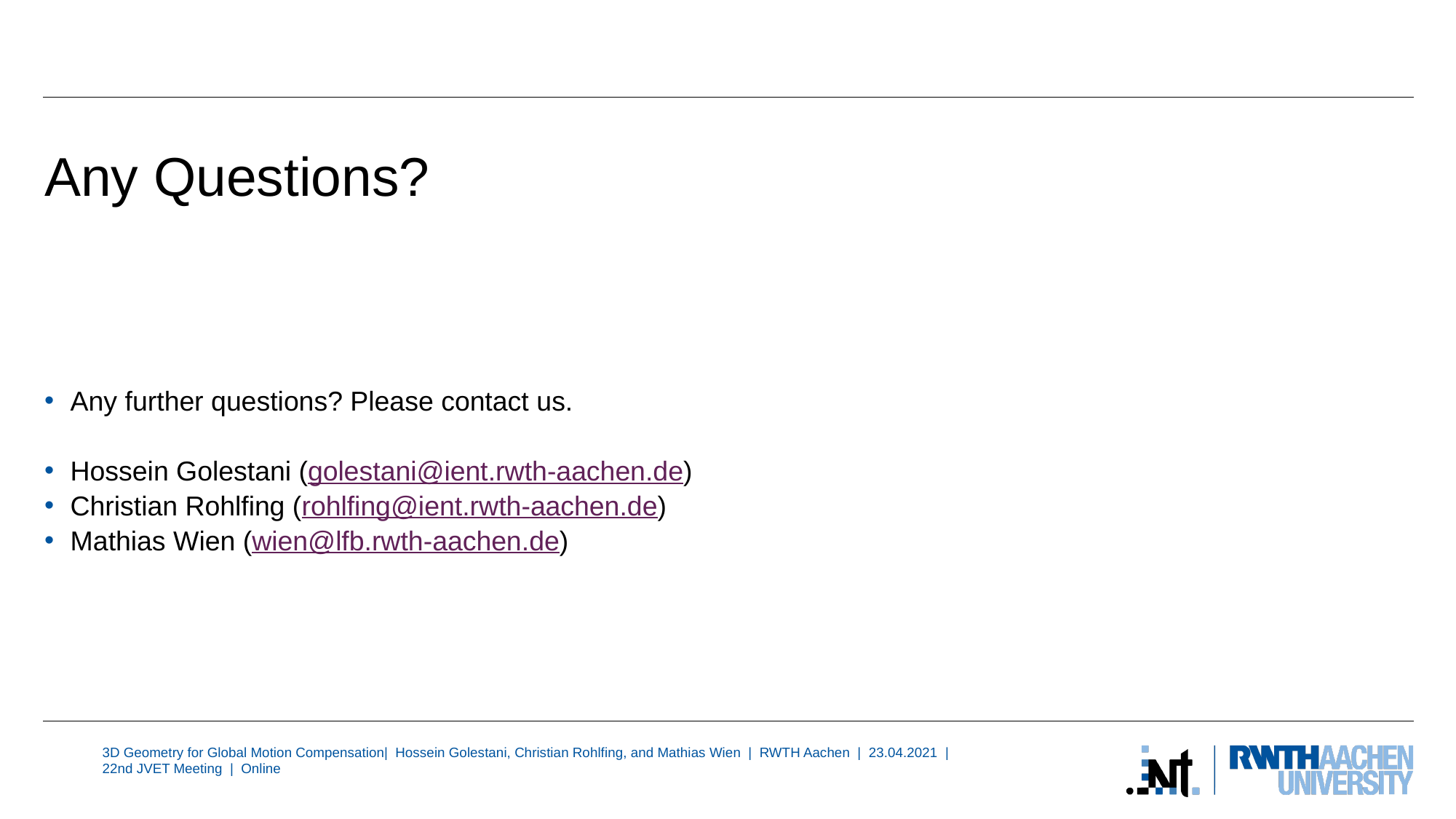

#

Any Questions?

Any further questions? Please contact us.

Hossein Golestani (golestani@ient.rwth-aachen.de)
Christian Rohlfing (rohlfing@ient.rwth-aachen.de)
Mathias Wien (wien@lfb.rwth-aachen.de)